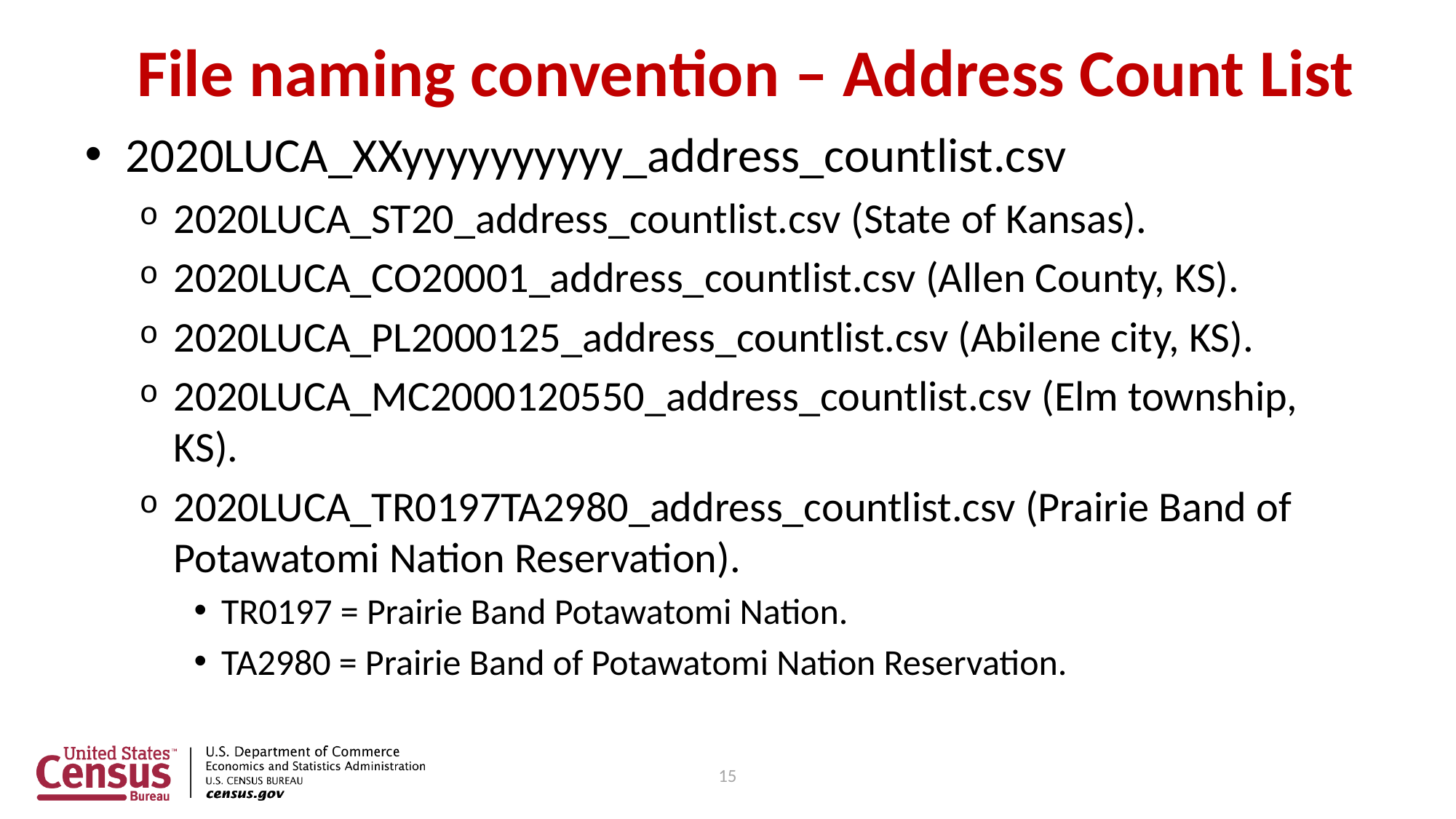

# File naming convention – Address Count List
2020LUCA_XXyyyyyyyyyy_address_countlist.csv
2020LUCA_ST20_address_countlist.csv (State of Kansas).
2020LUCA_CO20001_address_countlist.csv (Allen County, KS).
2020LUCA_PL2000125_address_countlist.csv (Abilene city, KS).
2020LUCA_MC2000120550_address_countlist.csv (Elm township, KS).
2020LUCA_TR0197TA2980_address_countlist.csv (Prairie Band of Potawatomi Nation Reservation).
TR0197 = Prairie Band Potawatomi Nation.
TA2980 = Prairie Band of Potawatomi Nation Reservation.

15